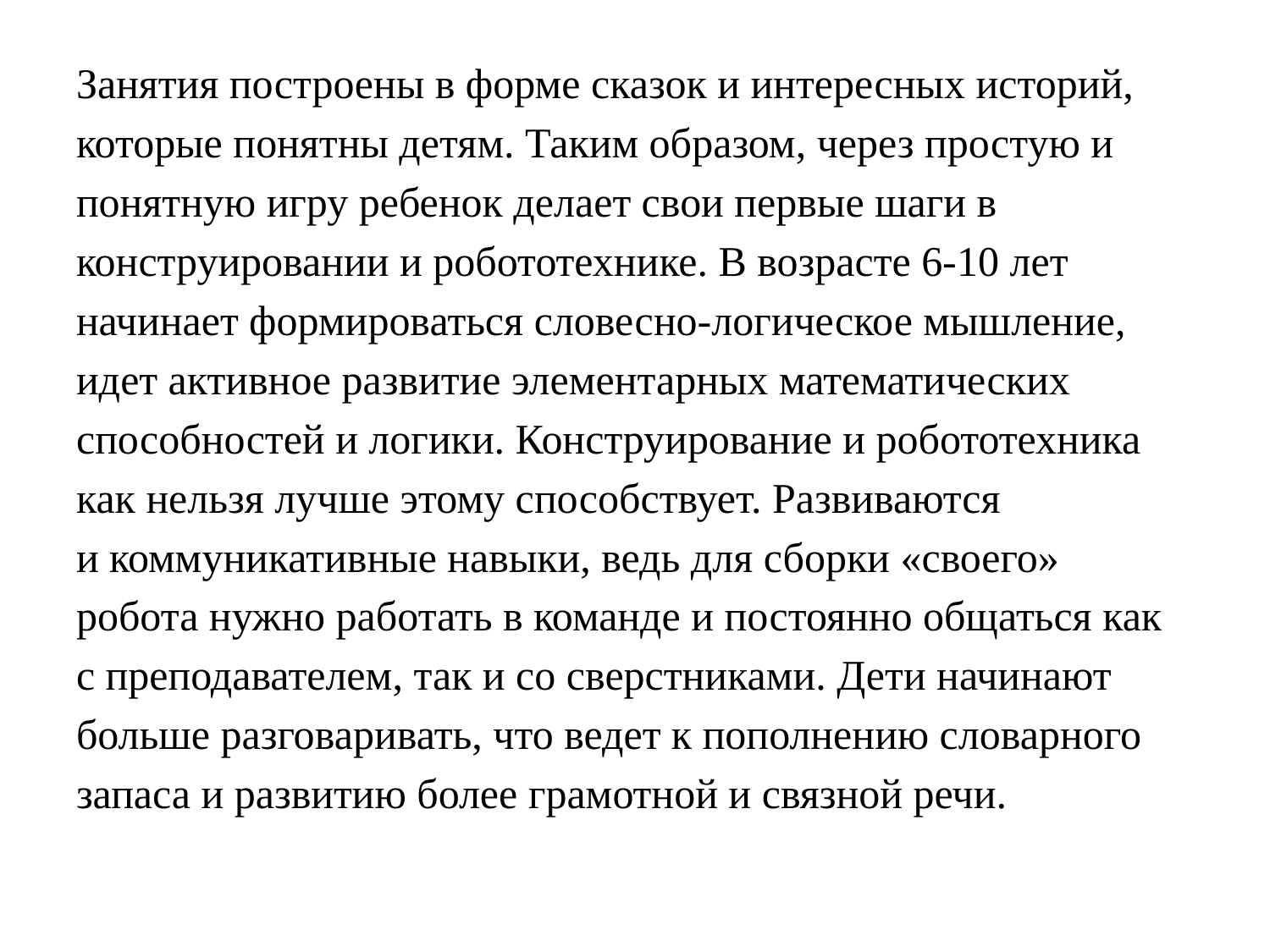

Занятия построены в форме сказок и интересных историй,
которые понятны детям. Таким образом, через простую и
понятную игру ребенок делает свои первые шаги в
конструировании и робототехнике. В возрасте 6-10 лет
начинает формироваться словесно-логическое мышление,
идет активное развитие элементарных математических
способностей и логики. Конструирование и робототехника
как нельзя лучше этому способствует. Развиваются
и коммуникативные навыки, ведь для сборки «своего»
робота нужно работать в команде и постоянно общаться как
с преподавателем, так и со сверстниками. Дети начинают
больше разговаривать, что ведет к пополнению словарного
запаса и развитию более грамотной и связной речи.